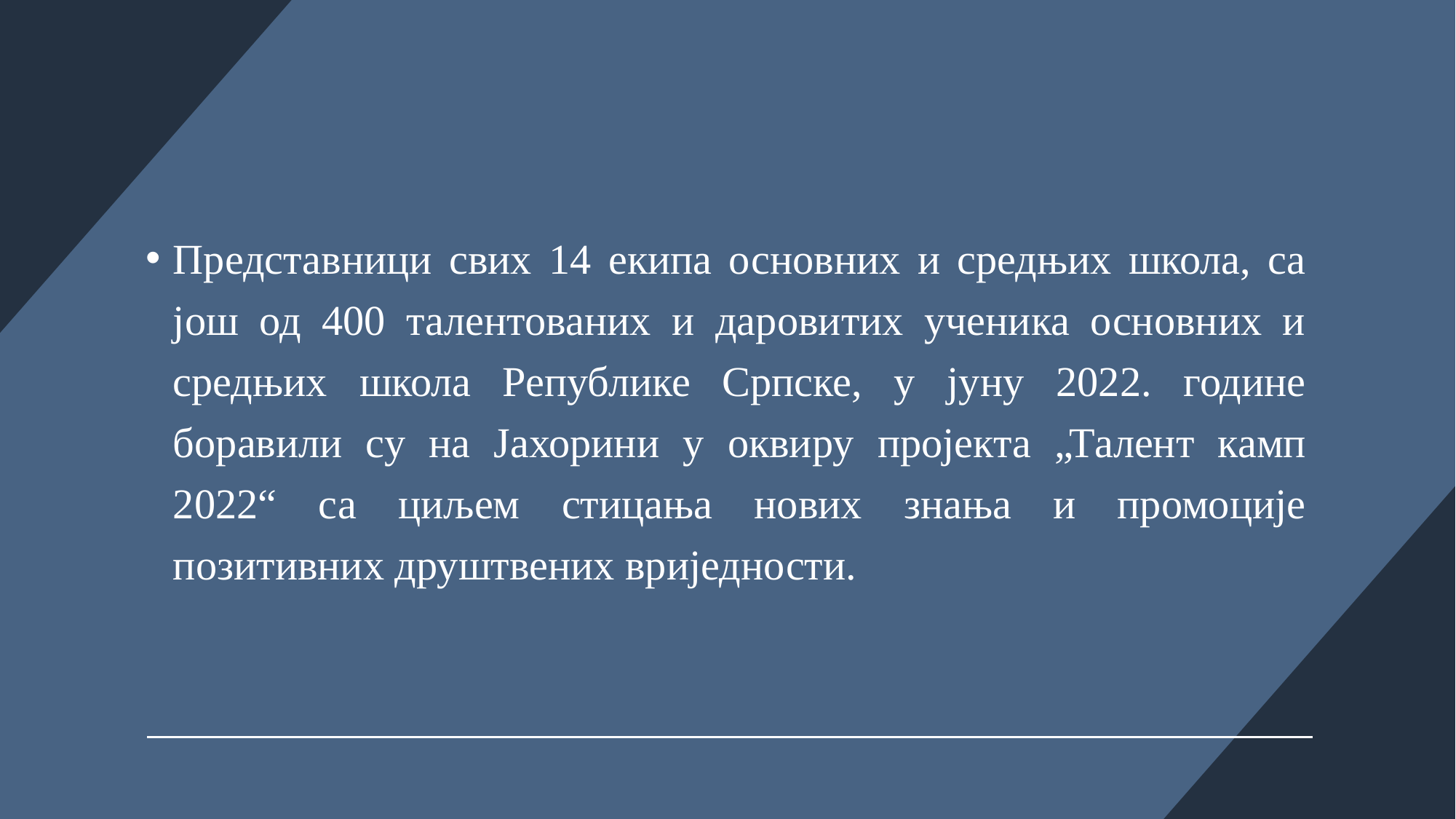

Представници свих 14 екипа основних и средњих школа, са још од 400 талентованих и даровитих ученика основних и средњих школа Републике Српске, у јуну 2022. године боравили су на Јахорини у оквиру пројекта „Талент камп 2022“ са циљем стицања нових знања и промоције позитивних друштвених вриједности.